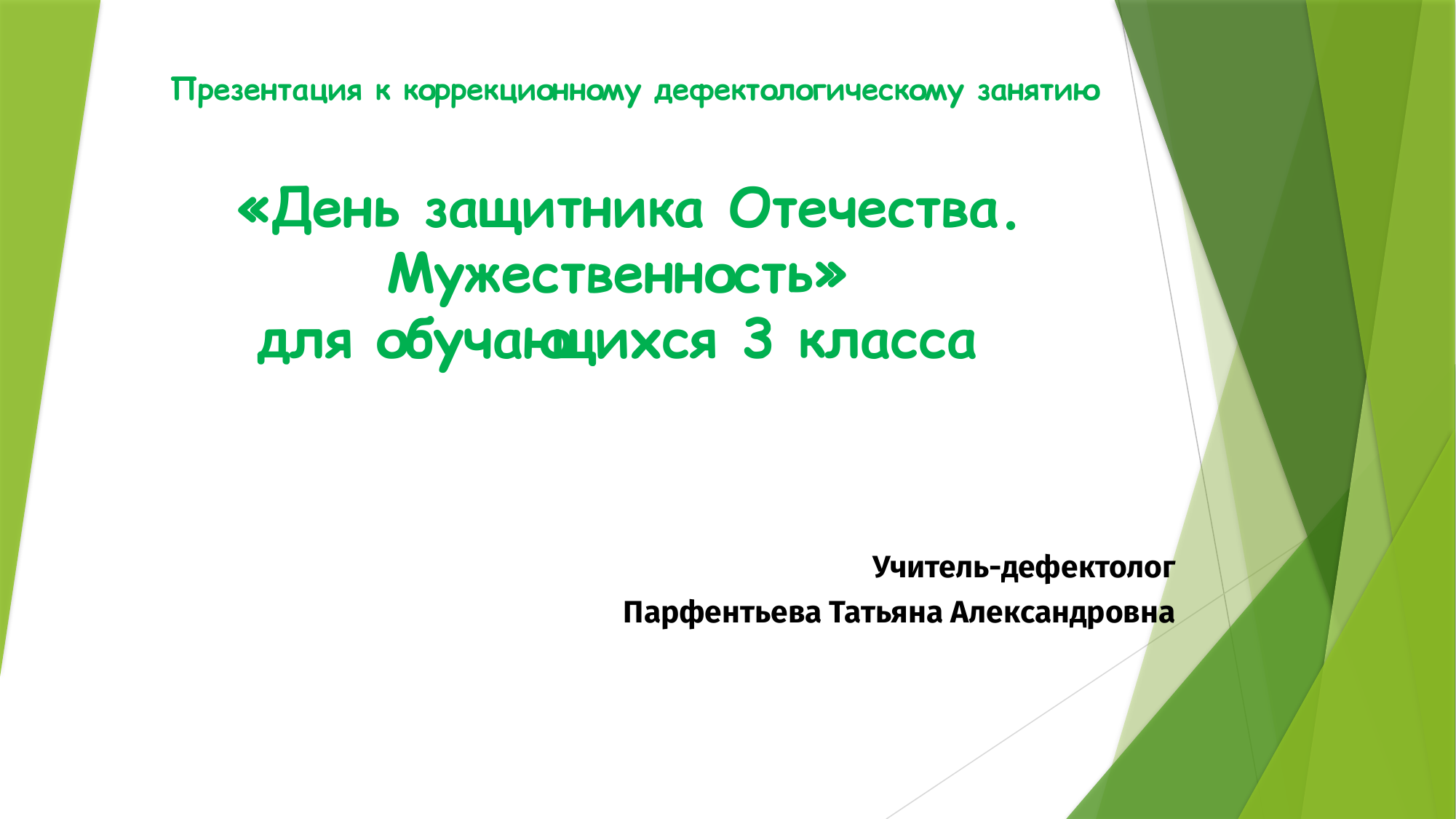

# Презентация к коррекционному дефектологическому занятию «День защитника Отечества. Мужественность» для обучающихся 3 класса
Учитель-дефектолог
Парфентьева Татьяна Александровна